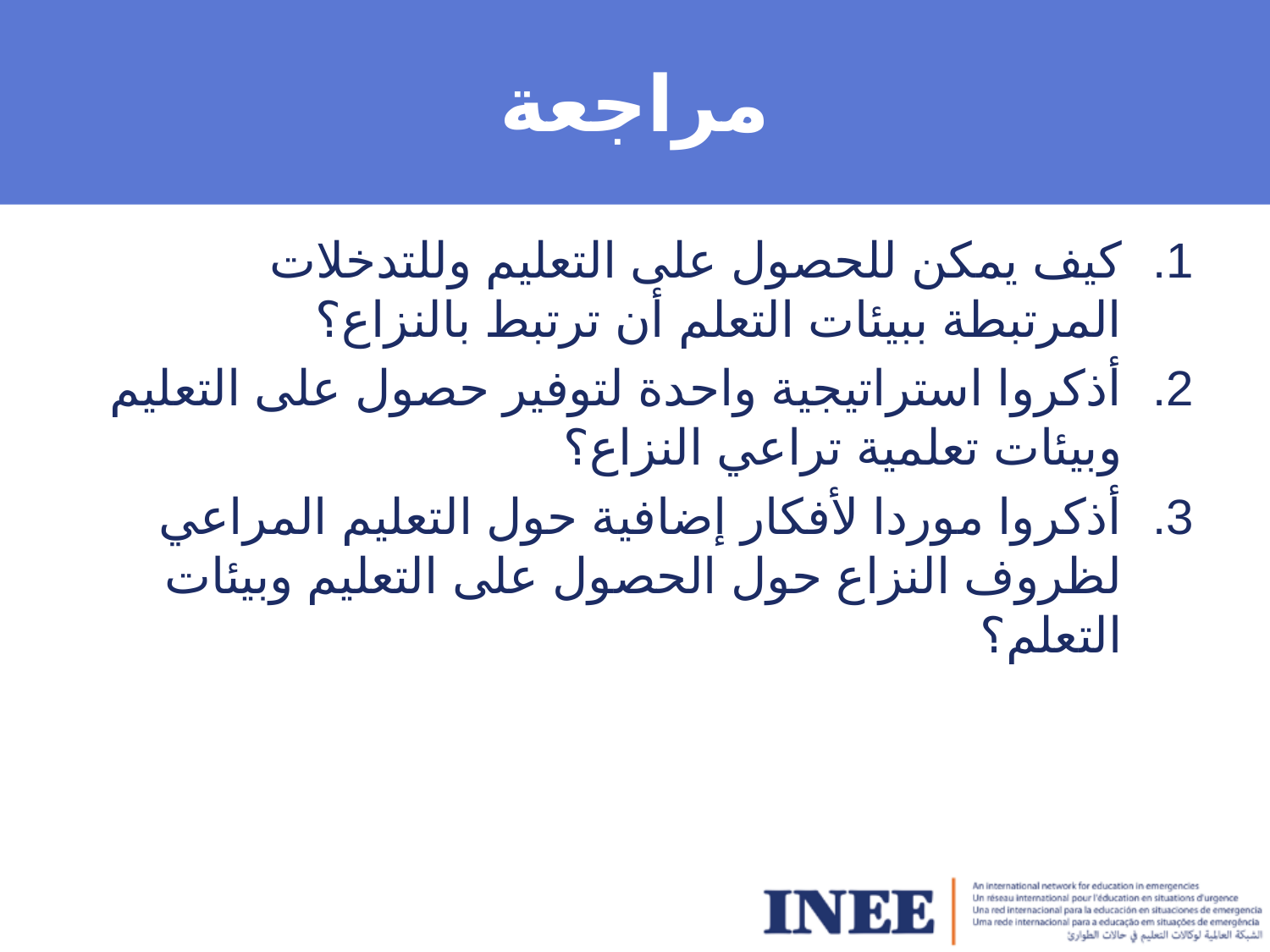

# مراجعة
كيف يمكن للحصول على التعليم وللتدخلات المرتبطة ببيئات التعلم أن ترتبط بالنزاع؟
أذكروا استراتيجية واحدة لتوفير حصول على التعليم وبيئات تعلمية تراعي النزاع؟
أذكروا موردا لأفكار إضافية حول التعليم المراعي لظروف النزاع حول الحصول على التعليم وبيئات التعلم؟